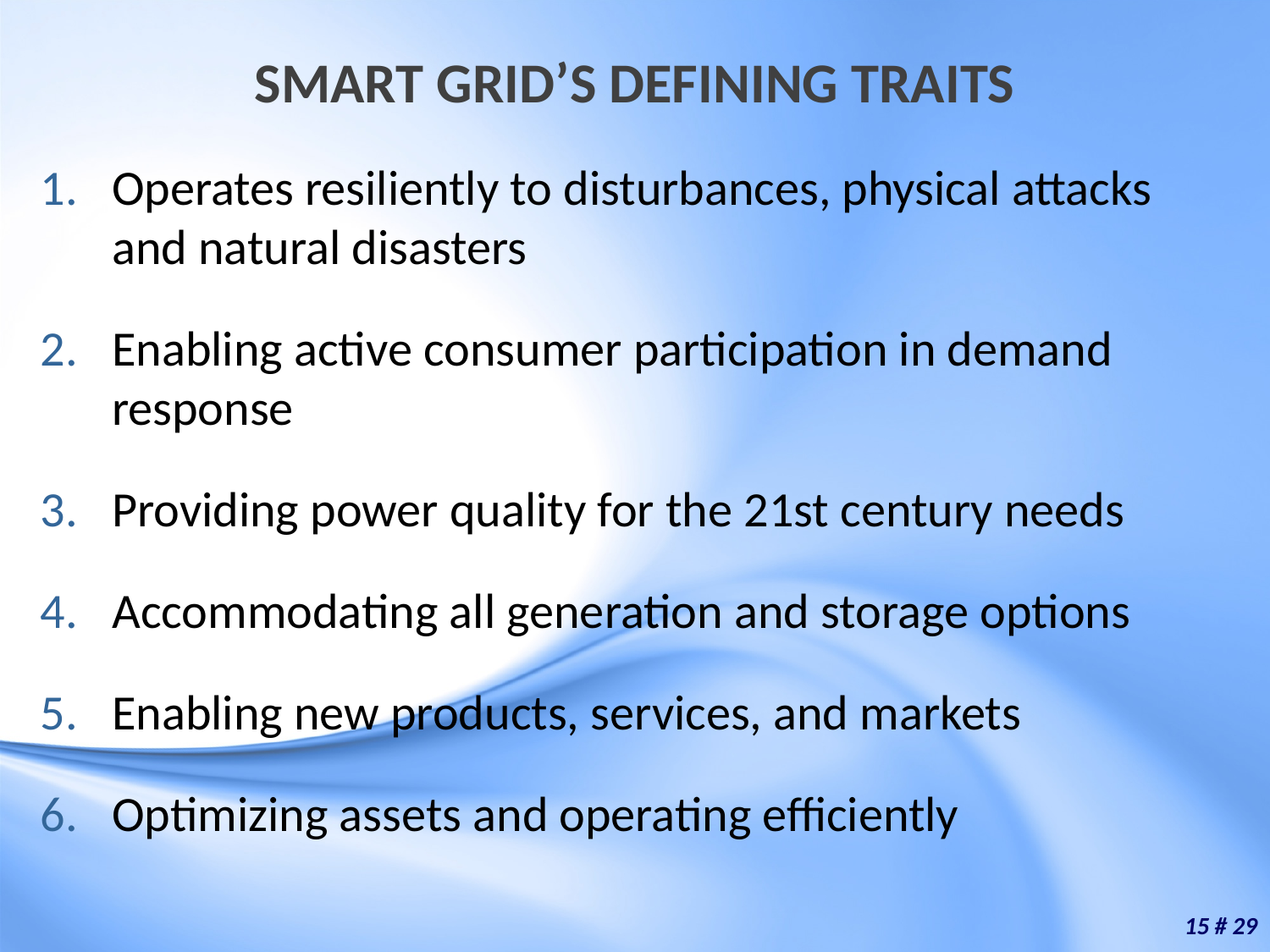

# SMART GRID’S DEFINING TRAITS
Operates resiliently to disturbances, physical attacks and natural disasters
Enabling active consumer participation in demand response
Providing power quality for the 21st century needs
Accommodating all generation and storage options
Enabling new products, services, and markets
Optimizing assets and operating efficiently

15 # 29